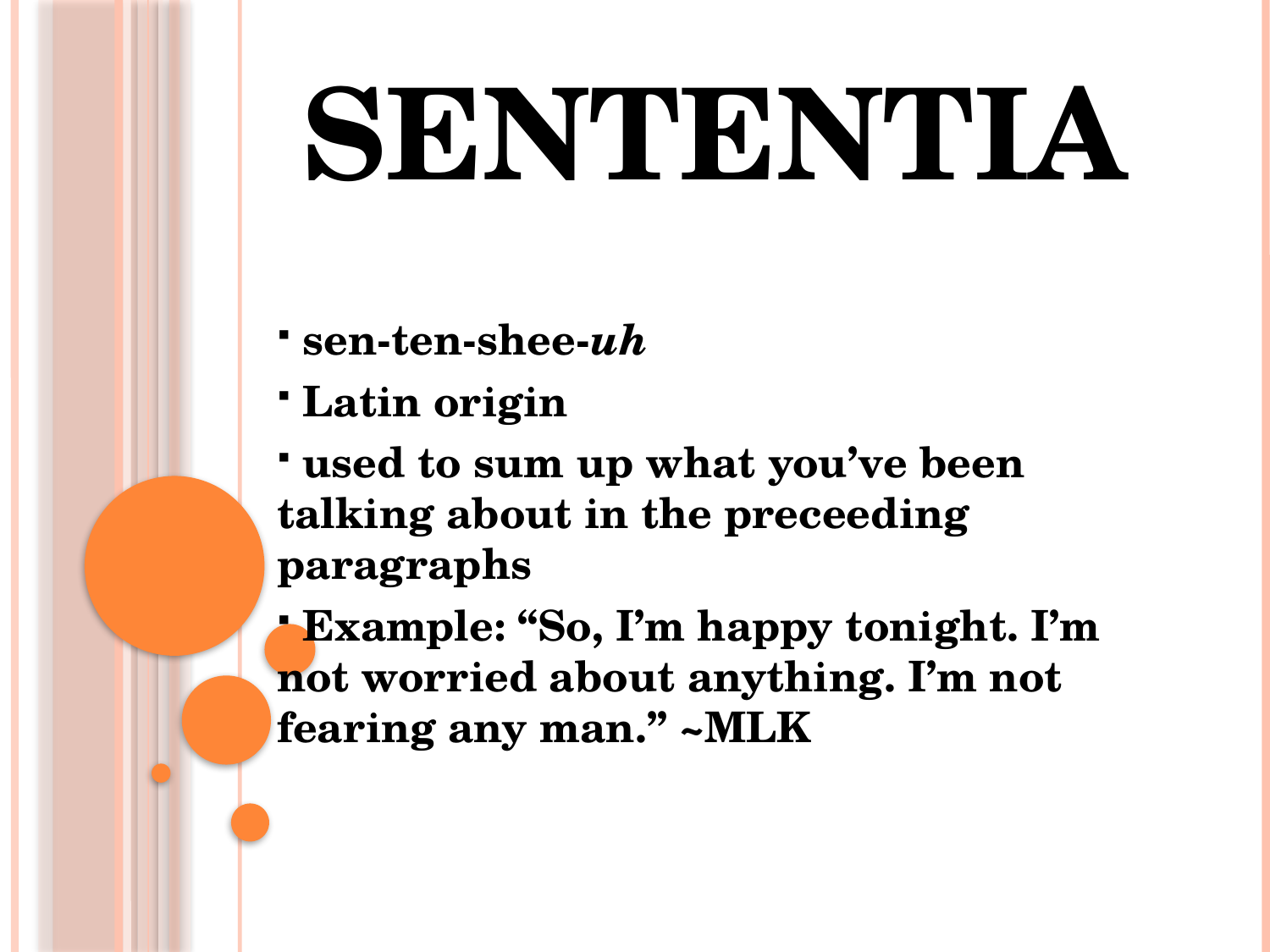

# Sententia
 sen-ten-shee-uh
 Latin origin
 used to sum up what you’ve been talking about in the preceeding paragraphs
 Example: “So, I’m happy tonight. I’m not worried about anything. I’m not fearing any man.” ~MLK